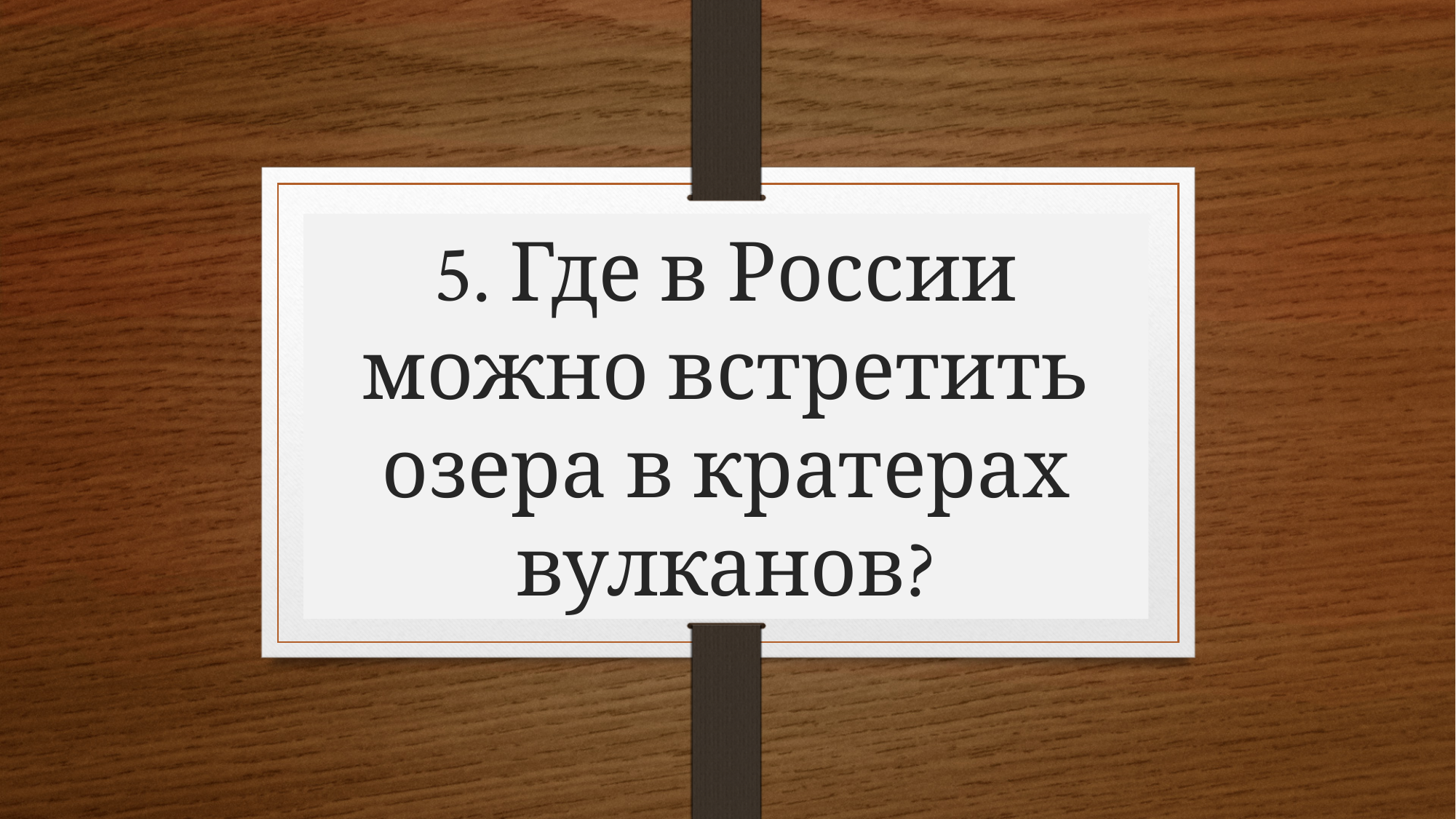

# 5. Где в России можно встретить озера в кратерах вулканов?